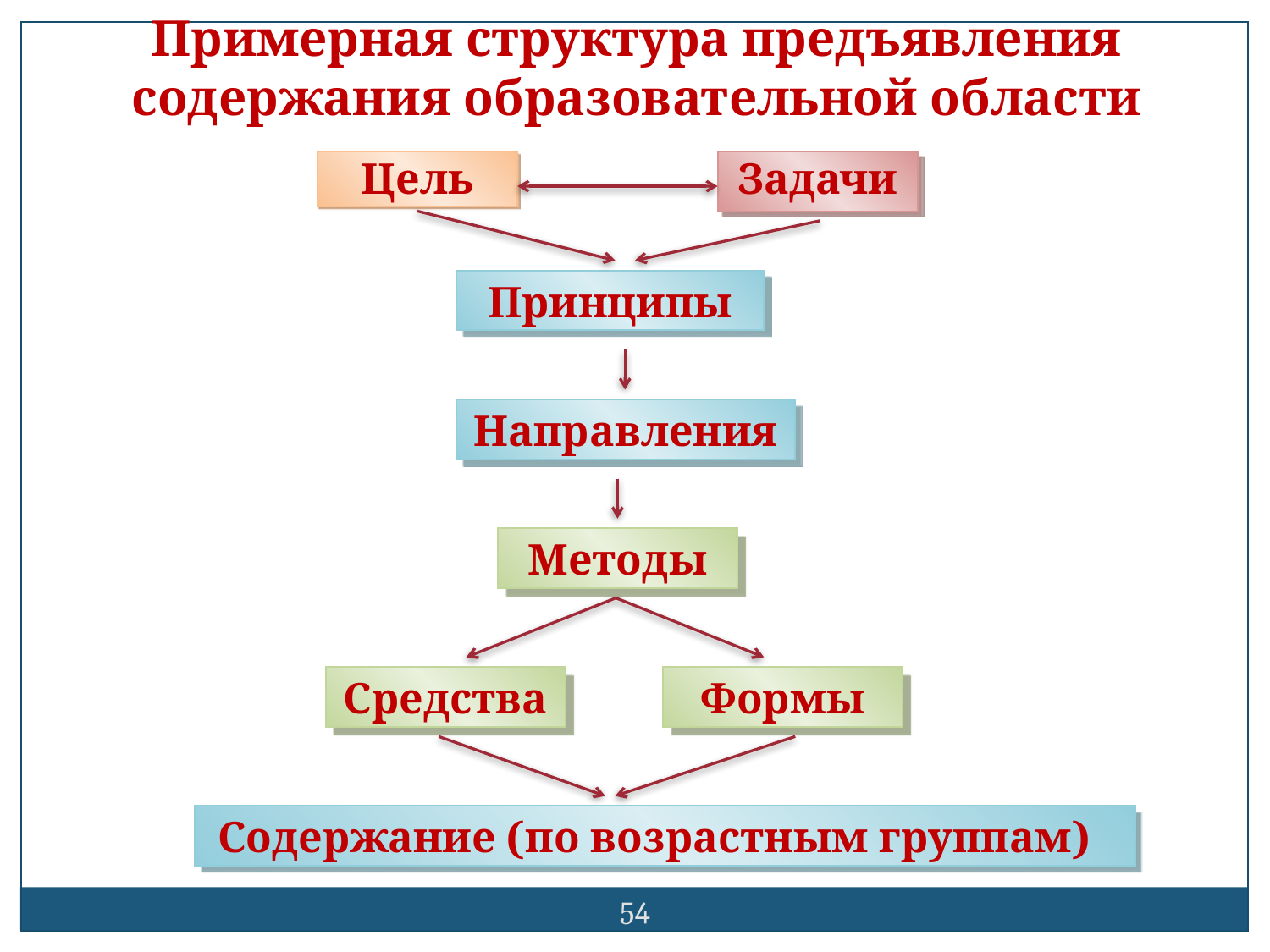

Примерная структура предъявления содержания образовательной области
Цель
Задачи
Принципы
Направления
Методы
Средства
Формы
Содержание (по возрастным группам)
54